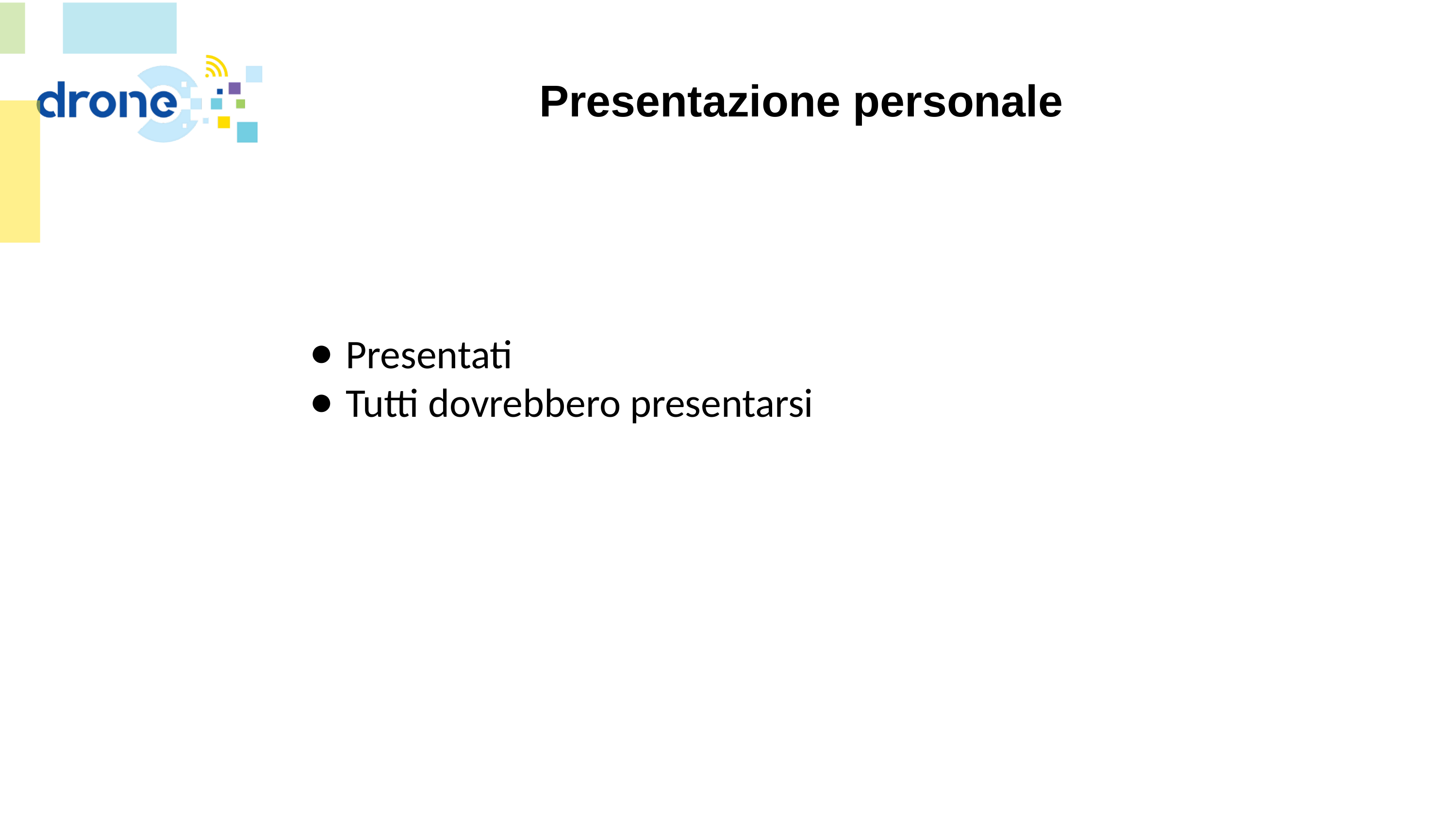

# Presentazione personale

Presentati
Tutti dovrebbero presentarsi